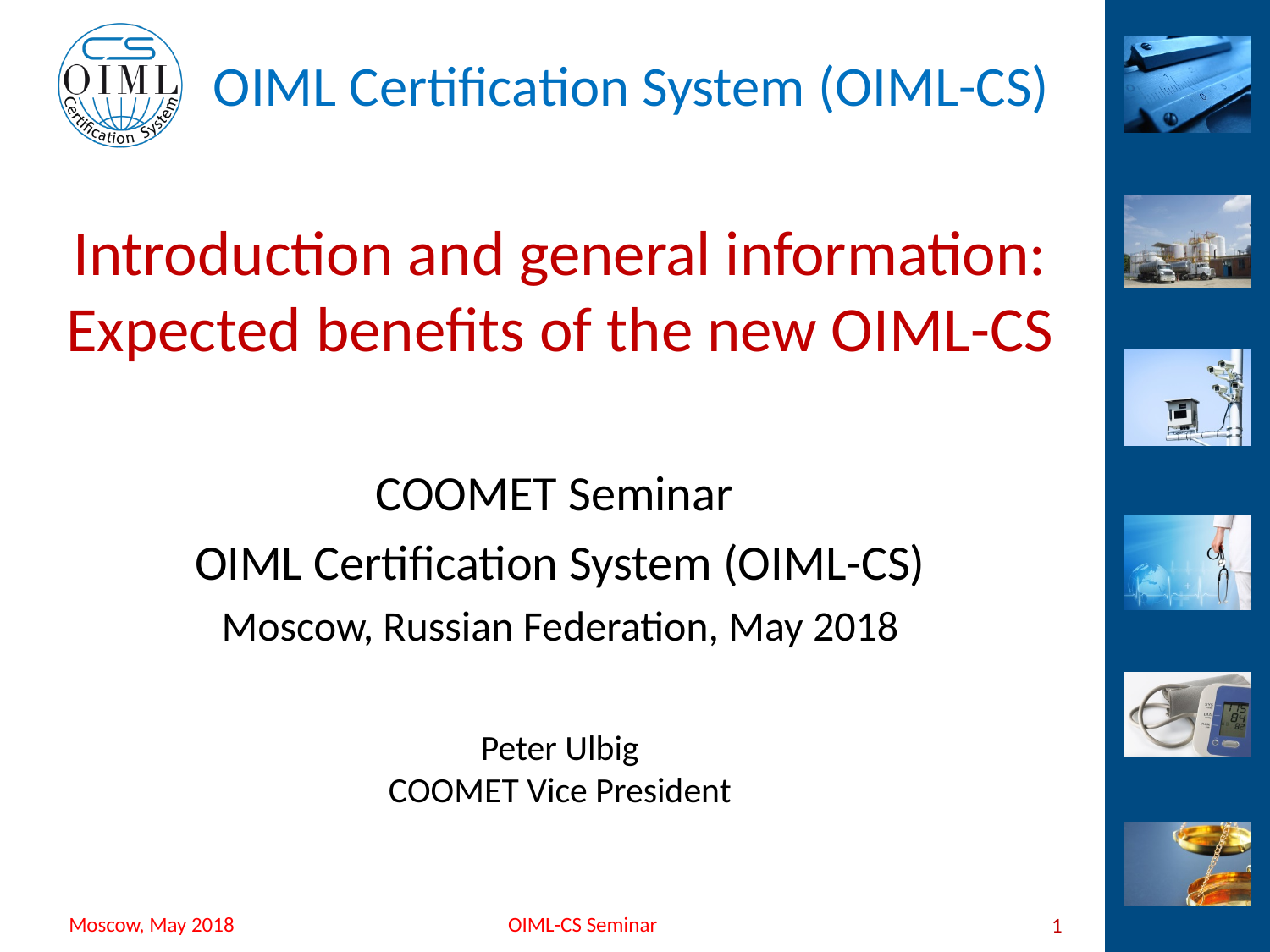

# Introduction and general information: Expected benefits of the new OIML-CS
COOMET Seminar
OIML Certification System (OIML-CS)
Moscow, Russian Federation, May 2018

Peter Ulbig
COOMET Vice President
1